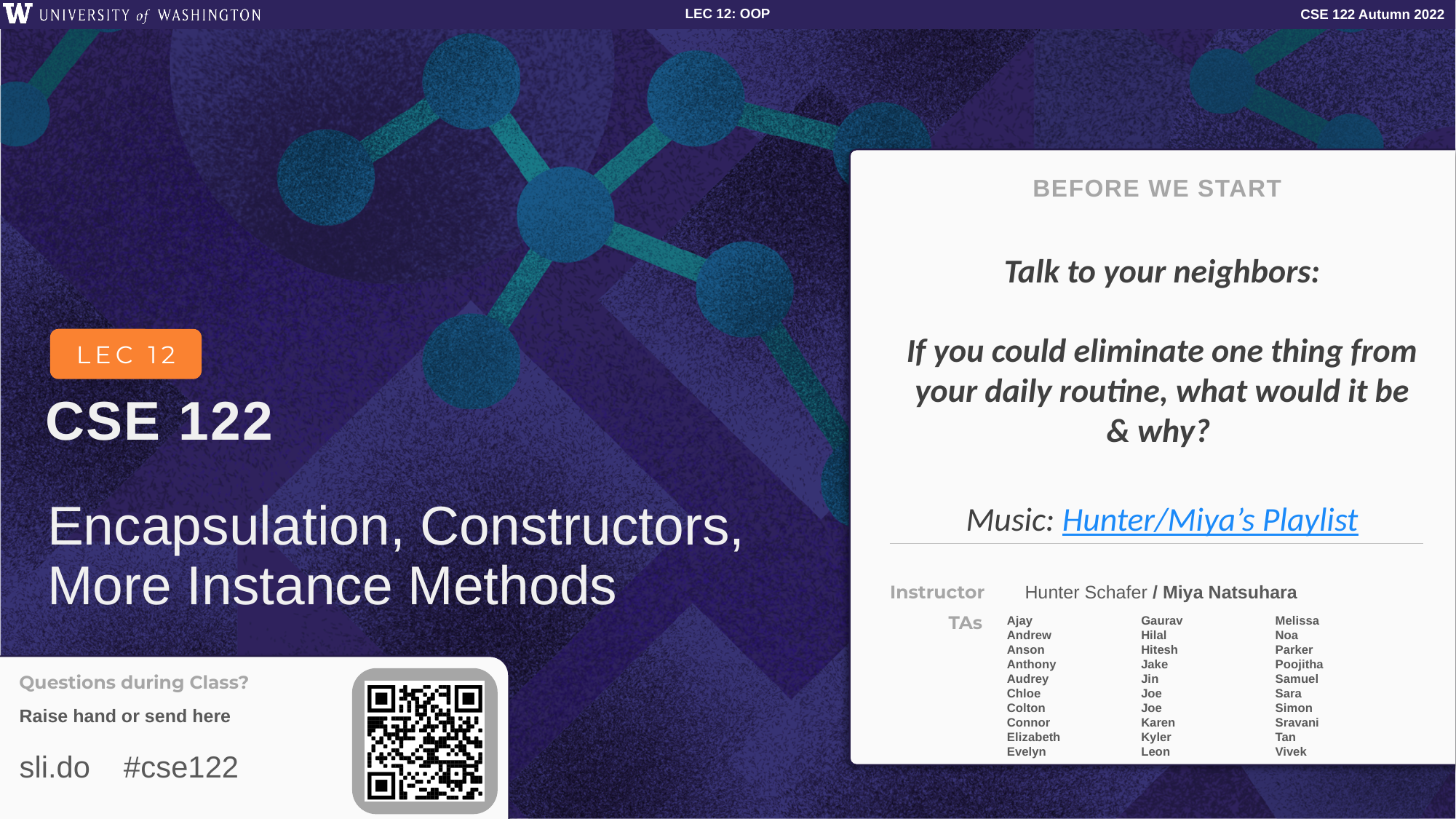

BEFORE WE START
Talk to your neighbors:

If you could eliminate one thing from your daily routine, what would it be & why?
# Encapsulation, Constructors, More Instance Methods
Music: Hunter/Miya’s Playlist